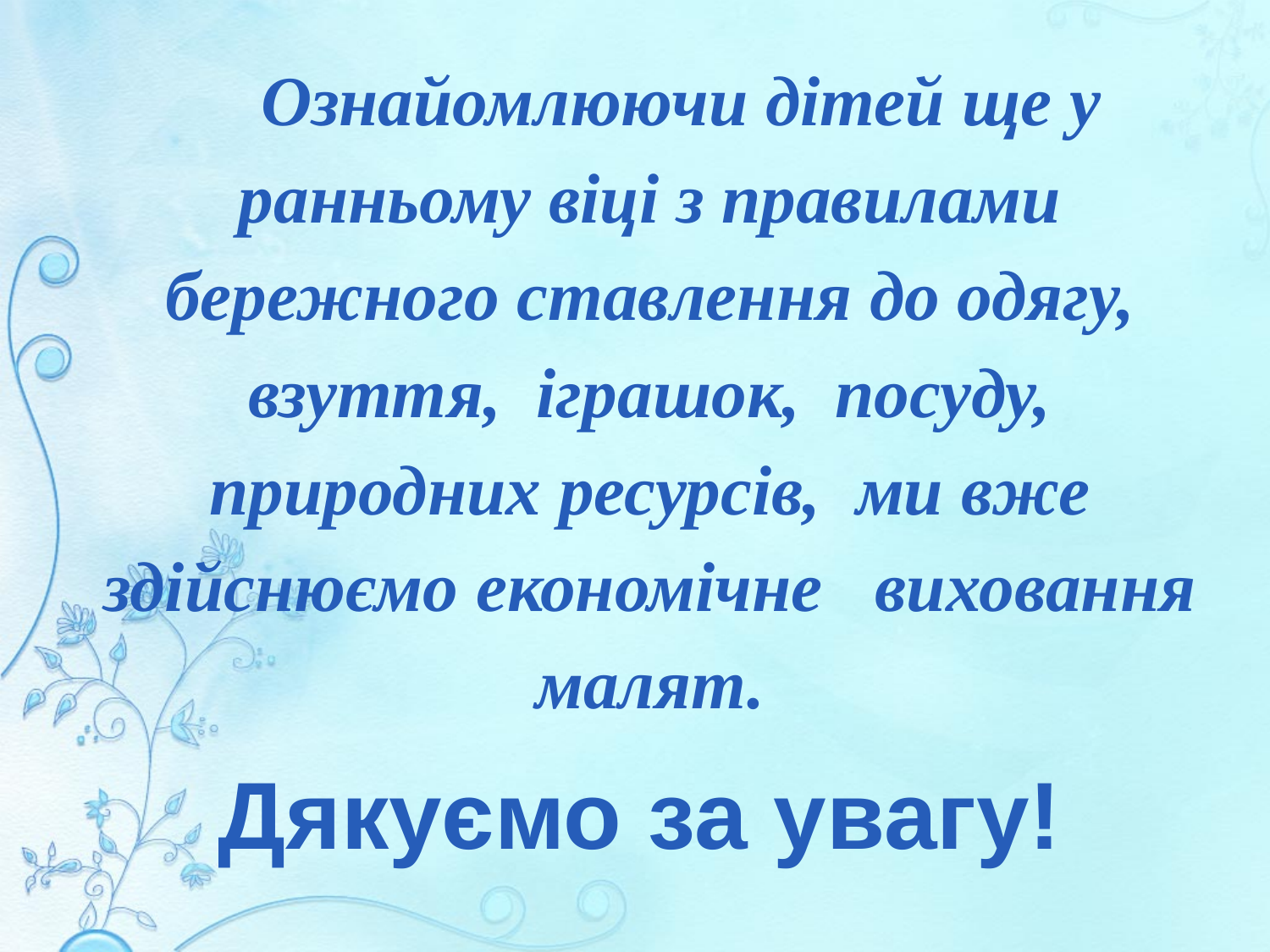

Ознайомлюючи дітей ще у ранньому віці з правилами бережного ставлення до одягу, взуття,  іграшок,  посуду, природних ресурсів,  ми вже здійснюємо економічне   виховання малят.
Дякуємо за увагу!